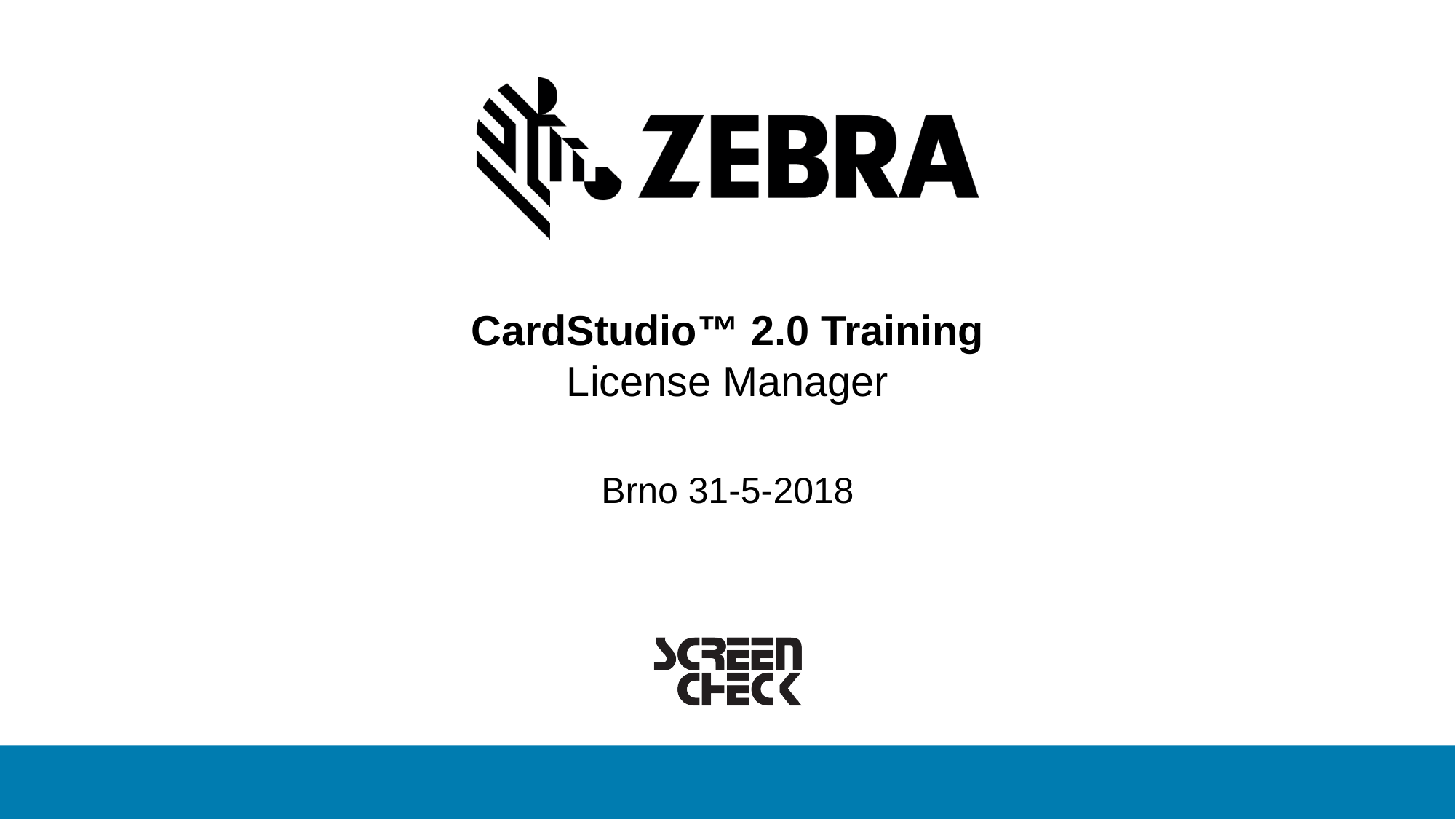

# CardStudio™ 2.0 Training License Manager
Brno 31-5-2018